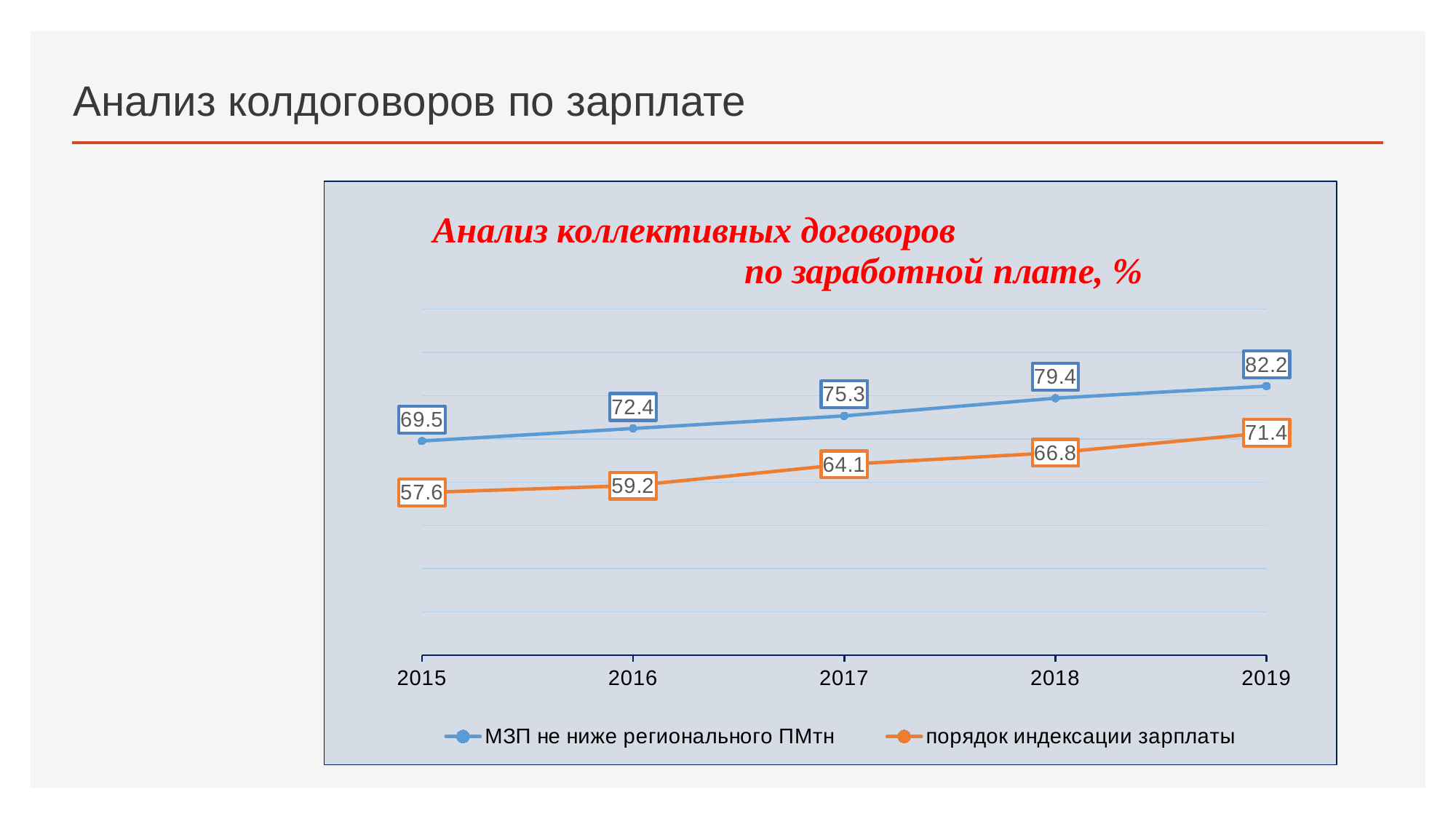

# Анализ колдоговоров по зарплате

### Chart: Анализ коллективных договоров                                                        по заработной плате, %

| Category |  |  |
|---|---|---|
| 2015 | 69.5 | 57.6 |
| 2016 | 72.4 | 59.2 |
| 2017 | 75.3 | 64.1 |
| 2018 | 79.4 | 66.8 |
| 2019 | 82.2 | 71.4 |